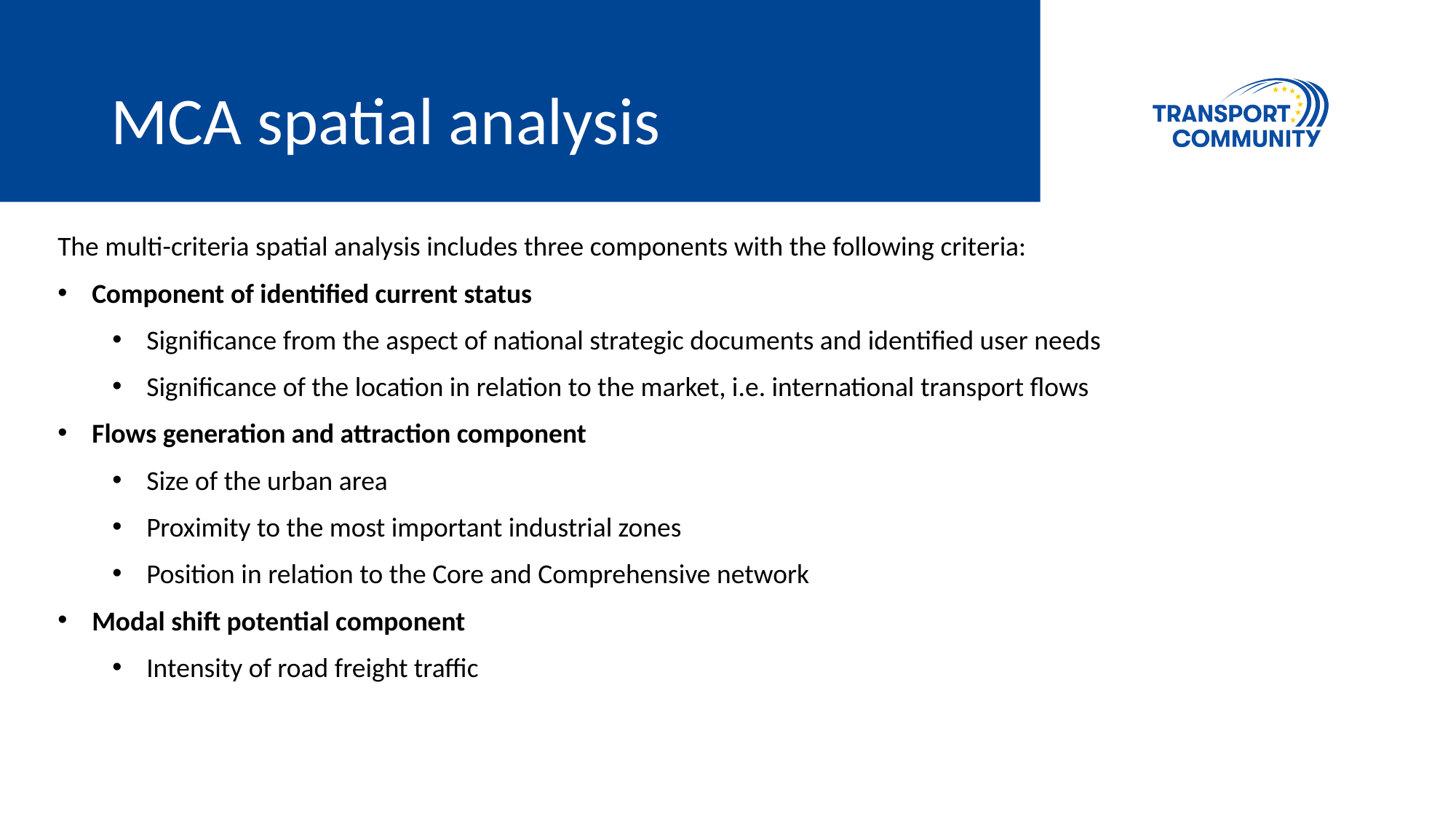

# MCA spatial analysis
The multi-criteria spatial analysis includes three components with the following criteria:
Component of identified current status
Significance from the aspect of national strategic documents and identified user needs
Significance of the location in relation to the market, i.e. international transport flows
Flows generation and attraction component
Size of the urban area
Proximity to the most important industrial zones
Position in relation to the Core and Comprehensive network
Modal shift potential component
Intensity of road freight traffic